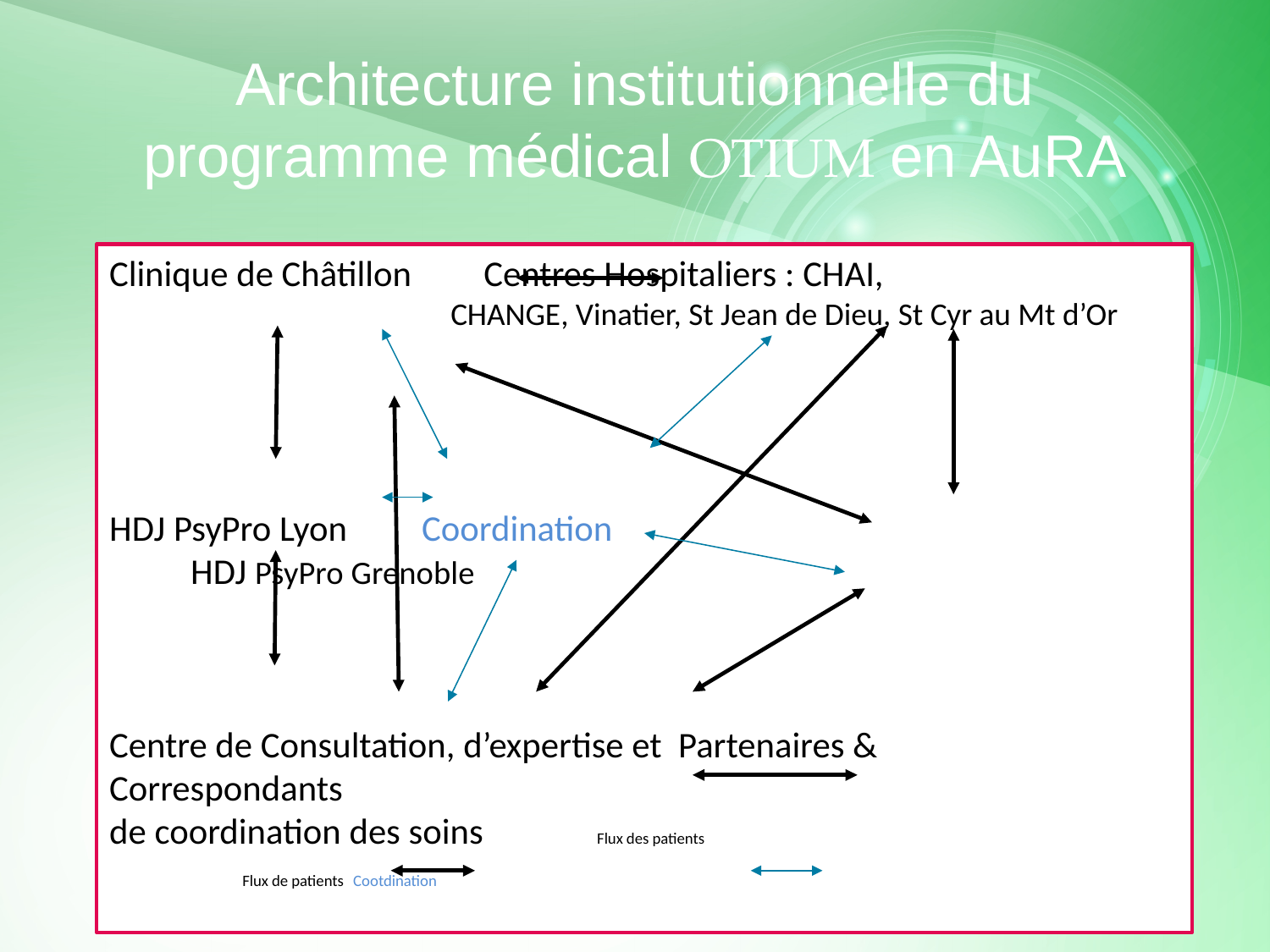

# Architecture institutionnelle du programme médical OTIUM en AuRA
Clinique de Châtillon  		      Centres Hospitaliers : CHAI,
                                CHANGE, Vinatier, St Jean de Dieu, St Cyr au Mt d’Or

HDJ PsyPro Lyon         Coordination
						HDJ PsyPro Grenoble

Centre de Consultation, d’expertise et		Partenaires &	 						Correspondants
de coordination des soins								Flux des patients

                                     Flux de patients				Cootdination